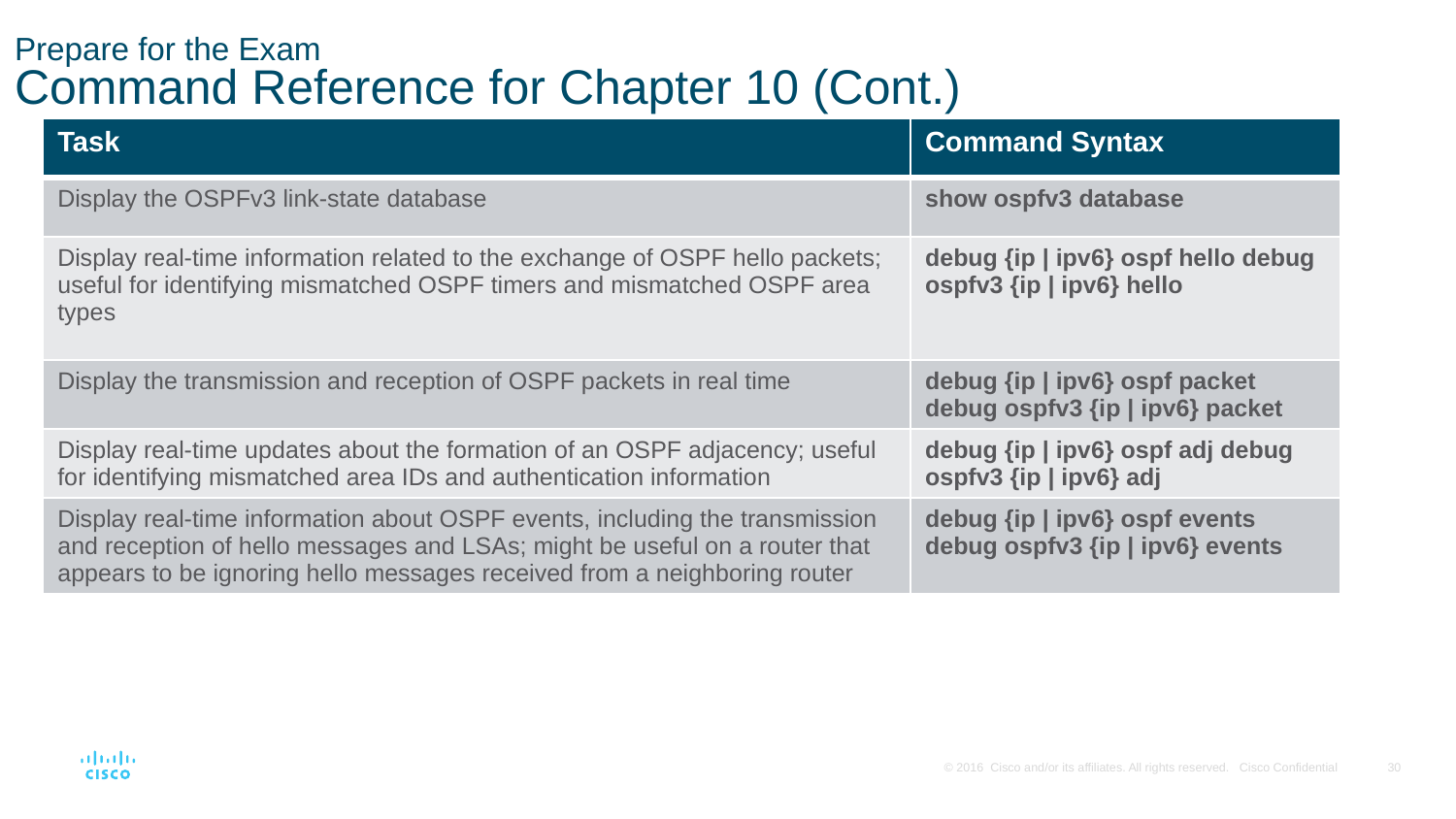

# Prepare for the Exam Command Reference for Chapter 10 (Cont.)
| Task | Command Syntax |
| --- | --- |
| Display the OSPFv3 link-state database | show ospfv3 database |
| Display real-time information related to the exchange of OSPF hello packets; useful for identifying mismatched OSPF timers and mismatched OSPF area types | debug {ip | ipv6} ospf hello debug ospfv3 {ip | ipv6} hello |
| Display the transmission and reception of OSPF packets in real time | debug {ip | ipv6} ospf packet debug ospfv3 {ip | ipv6} packet |
| Display real-time updates about the formation of an OSPF adjacency; useful for identifying mismatched area IDs and authentication information | debug {ip | ipv6} ospf adj debug ospfv3 {ip | ipv6} adj |
| Display real-time information about OSPF events, including the transmission and reception of hello messages and LSAs; might be useful on a router that appears to be ignoring hello messages received from a neighboring router | debug {ip | ipv6} ospf events debug ospfv3 {ip | ipv6} events |